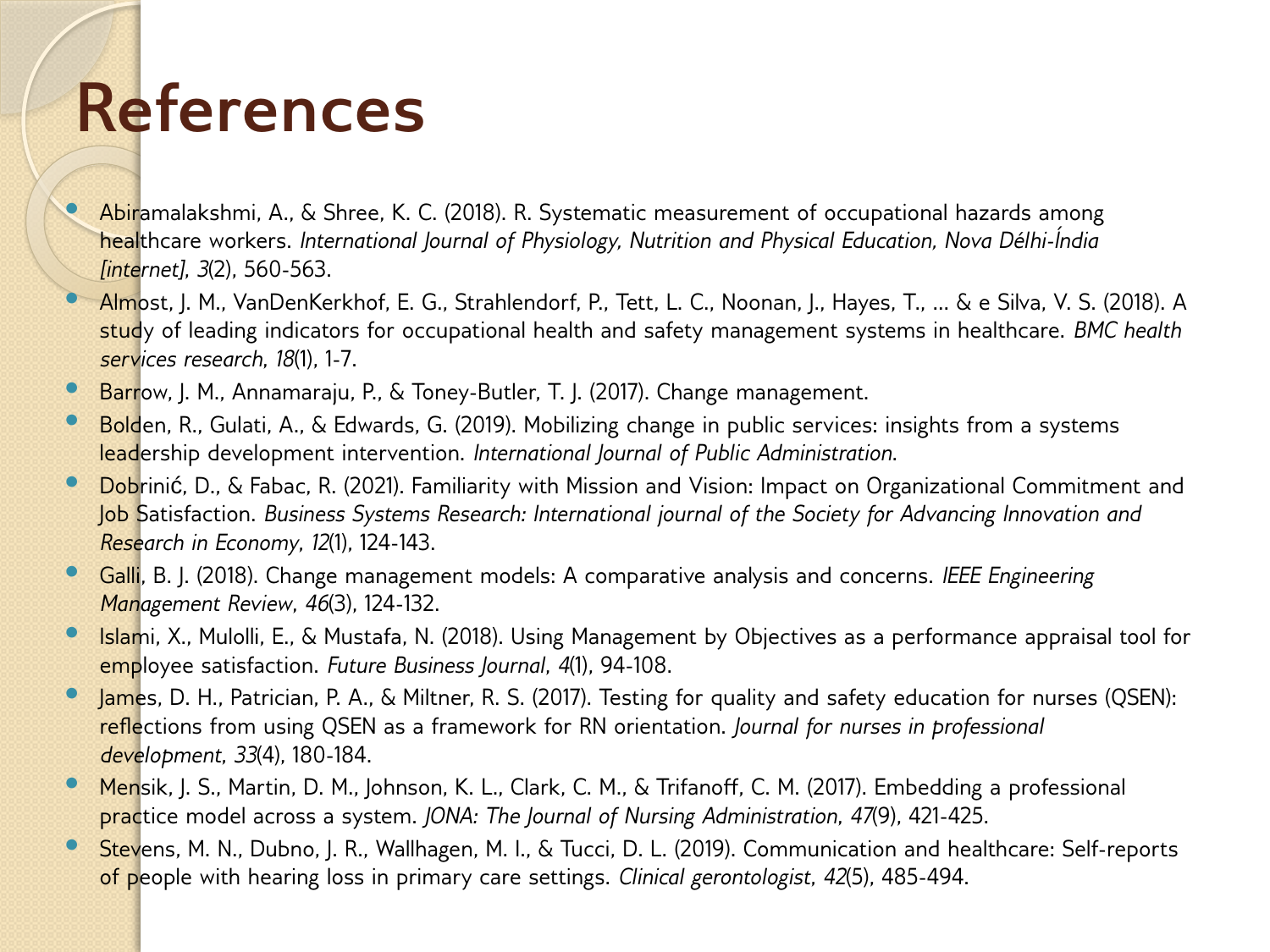

# References
Abiramalakshmi, A., & Shree, K. C. (2018). R. Systematic measurement of occupational hazards among healthcare workers. International Journal of Physiology, Nutrition and Physical Education, Nova Délhi-Índia [internet], 3(2), 560-563.
Almost, J. M., VanDenKerkhof, E. G., Strahlendorf, P., Tett, L. C., Noonan, J., Hayes, T., ... & e Silva, V. S. (2018). A study of leading indicators for occupational health and safety management systems in healthcare. BMC health services research, 18(1), 1-7.
Barrow, J. M., Annamaraju, P., & Toney-Butler, T. J. (2017). Change management.
Bolden, R., Gulati, A., & Edwards, G. (2019). Mobilizing change in public services: insights from a systems leadership development intervention. International Journal of Public Administration.
Dobrinić, D., & Fabac, R. (2021). Familiarity with Mission and Vision: Impact on Organizational Commitment and Job Satisfaction. Business Systems Research: International journal of the Society for Advancing Innovation and Research in Economy, 12(1), 124-143.
Galli, B. J. (2018). Change management models: A comparative analysis and concerns. IEEE Engineering Management Review, 46(3), 124-132.
Islami, X., Mulolli, E., & Mustafa, N. (2018). Using Management by Objectives as a performance appraisal tool for employee satisfaction. Future Business Journal, 4(1), 94-108.
James, D. H., Patrician, P. A., & Miltner, R. S. (2017). Testing for quality and safety education for nurses (QSEN): reflections from using QSEN as a framework for RN orientation. Journal for nurses in professional development, 33(4), 180-184.
Mensik, J. S., Martin, D. M., Johnson, K. L., Clark, C. M., & Trifanoff, C. M. (2017). Embedding a professional practice model across a system. JONA: The Journal of Nursing Administration, 47(9), 421-425.
Stevens, M. N., Dubno, J. R., Wallhagen, M. I., & Tucci, D. L. (2019). Communication and healthcare: Self-reports of people with hearing loss in primary care settings. Clinical gerontologist, 42(5), 485-494.